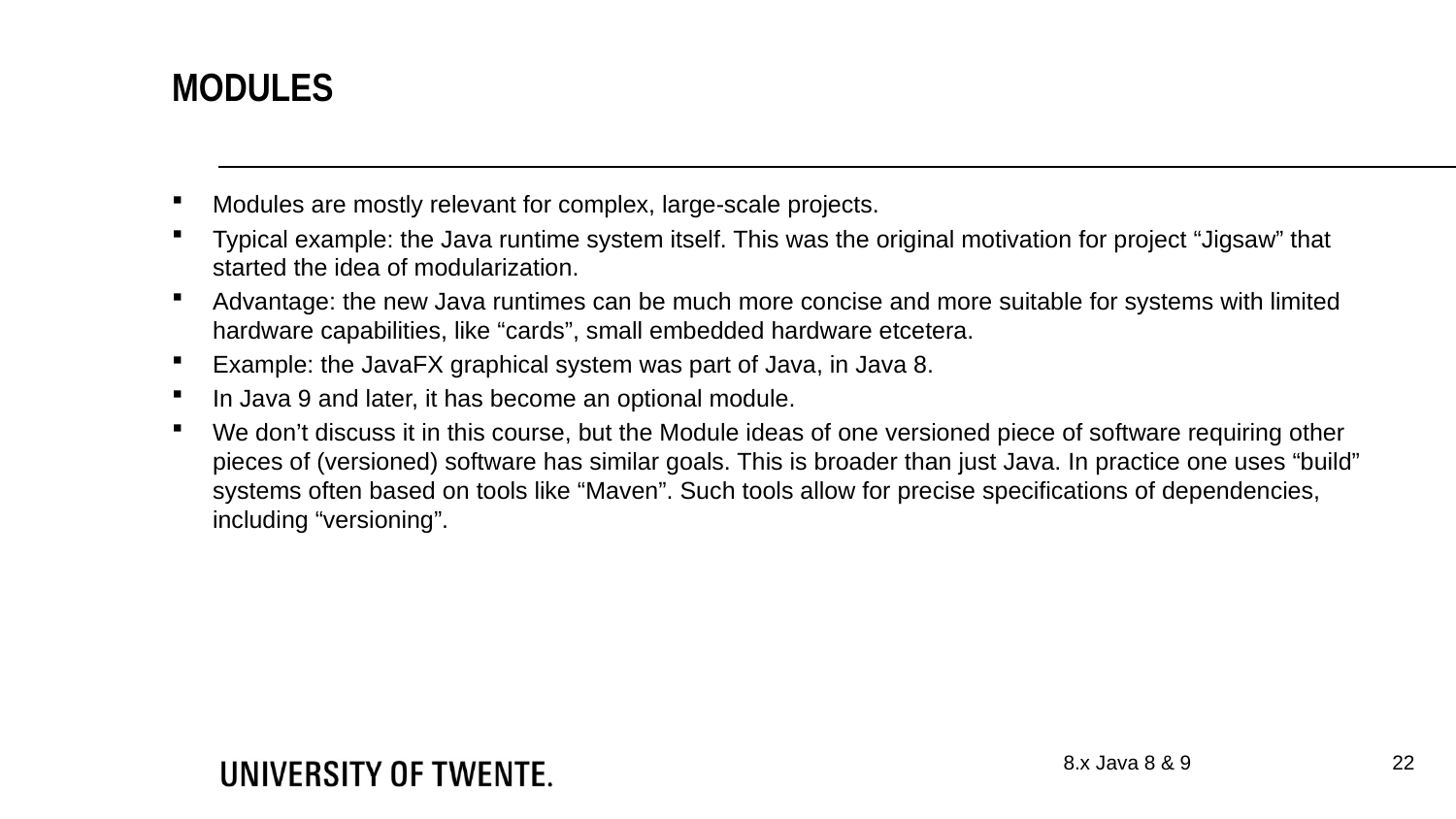

Modules
Modules are mostly relevant for complex, large-scale projects.
Typical example: the Java runtime system itself. This was the original motivation for project “Jigsaw” that started the idea of modularization.
Advantage: the new Java runtimes can be much more concise and more suitable for systems with limited hardware capabilities, like “cards”, small embedded hardware etcetera.
Example: the JavaFX graphical system was part of Java, in Java 8.
In Java 9 and later, it has become an optional module.
We don’t discuss it in this course, but the Module ideas of one versioned piece of software requiring other pieces of (versioned) software has similar goals. This is broader than just Java. In practice one uses “build” systems often based on tools like “Maven”. Such tools allow for precise specifications of dependencies, including “versioning”.
22
8.x Java 8 & 9